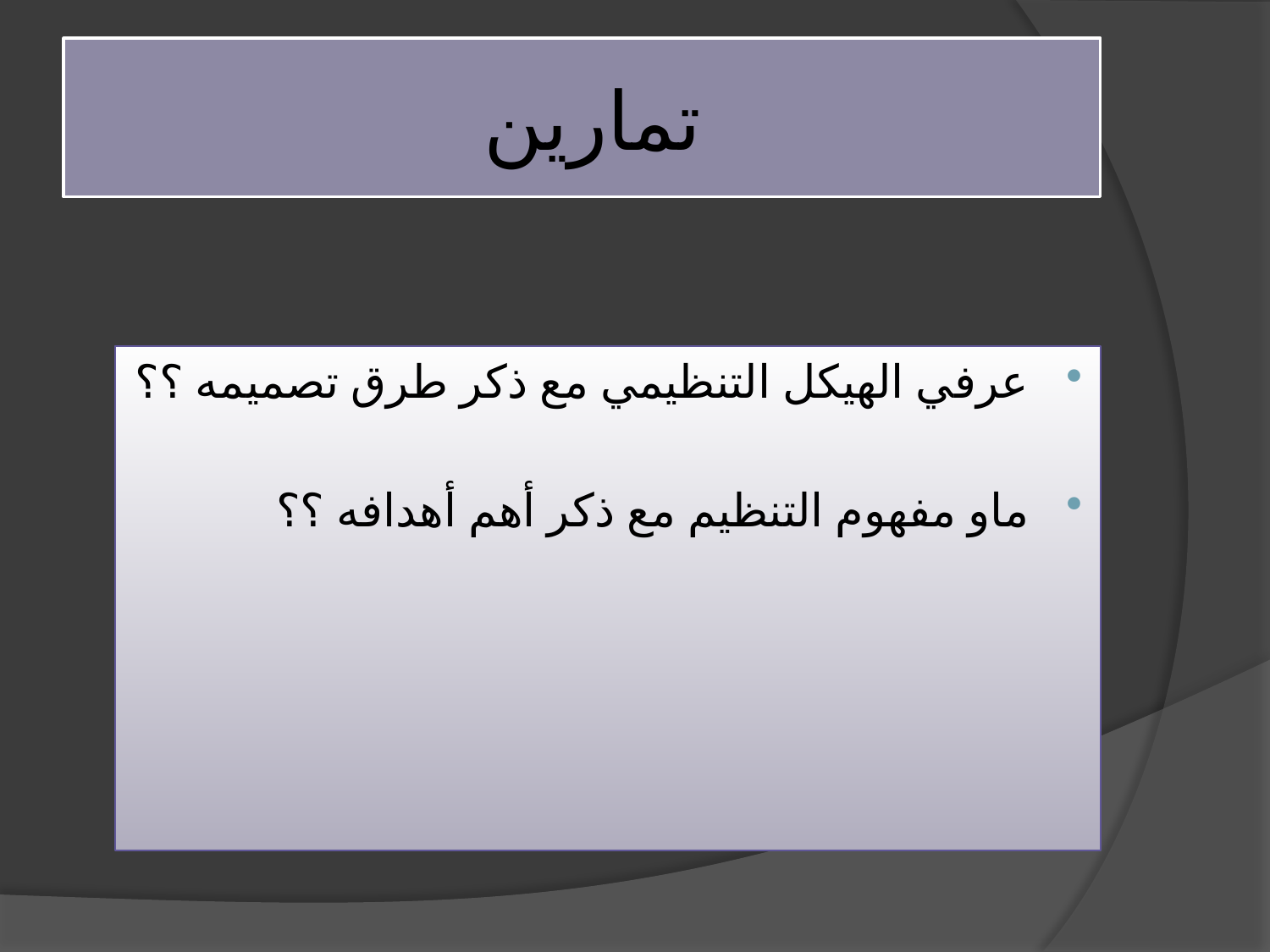

# تمارين
عرفي الهيكل التنظيمي مع ذكر طرق تصميمه ؟؟

ماو مفهوم التنظيم مع ذكر أهم أهدافه ؟؟